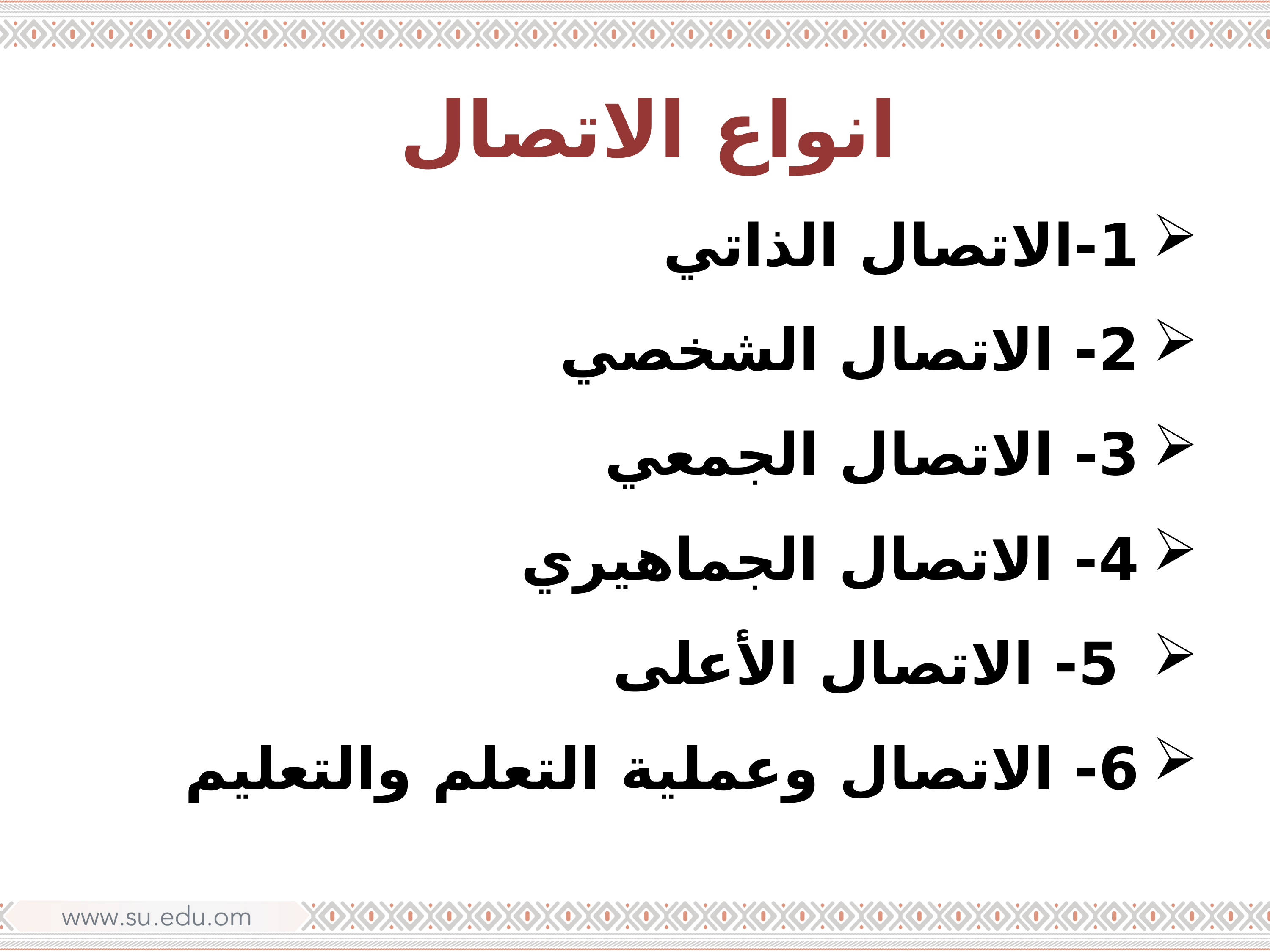

انواع الاتصال
1-الاتصال الذاتي
2- الاتصال الشخصي
3- الاتصال الجمعي
4- الاتصال الجماهيري
 5- الاتصال الأعلى
6- الاتصال وعملية التعلم والتعليم